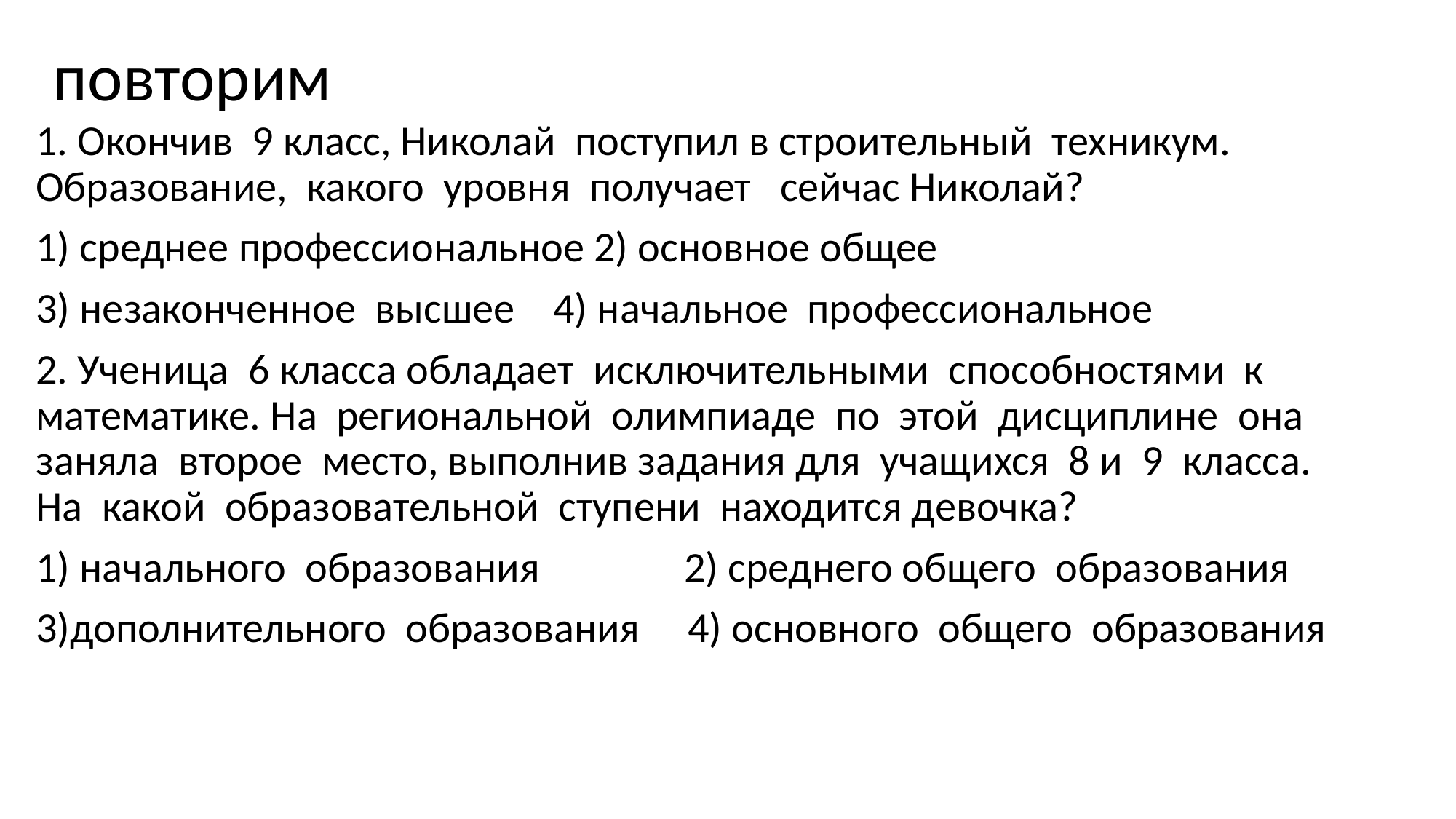

# повторим
1. Окончив  9 класс, Николай  поступил в строительный  техникум. Образование,  какого  уровня  получает   сейчас Николай?
1) среднее профессиональное 2) основное общее
3) незаконченное  высшее    4) начальное  профессиональное
2. Ученица  6 класса обладает  исключительными  способностями  к  математике. На  региональной  олимпиаде  по  этой  дисциплине  она  заняла  второе  место, выполнив задания для  учащихся  8 и  9  класса. На  какой  образовательной  ступени  находится девочка?
1) начального  образования               2) среднего общего  образования
3)дополнительного  образования     4) основного  общего  образования